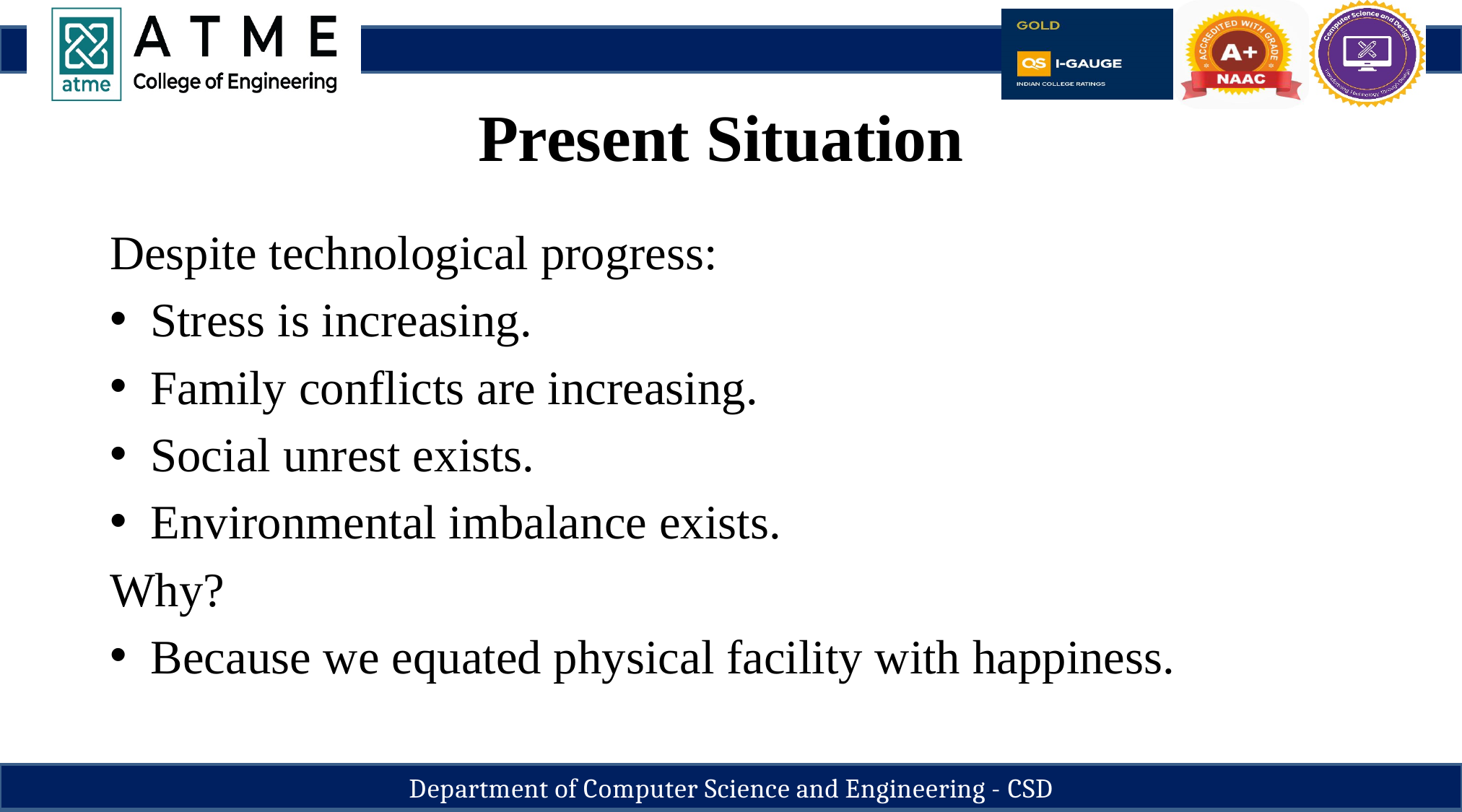

Present Situation
Despite technological progress:
Stress is increasing.
Family conflicts are increasing.
Social unrest exists.
Environmental imbalance exists.
Why?
Because we equated physical facility with happiness.
Department of Computer Science and Engineering - CSD